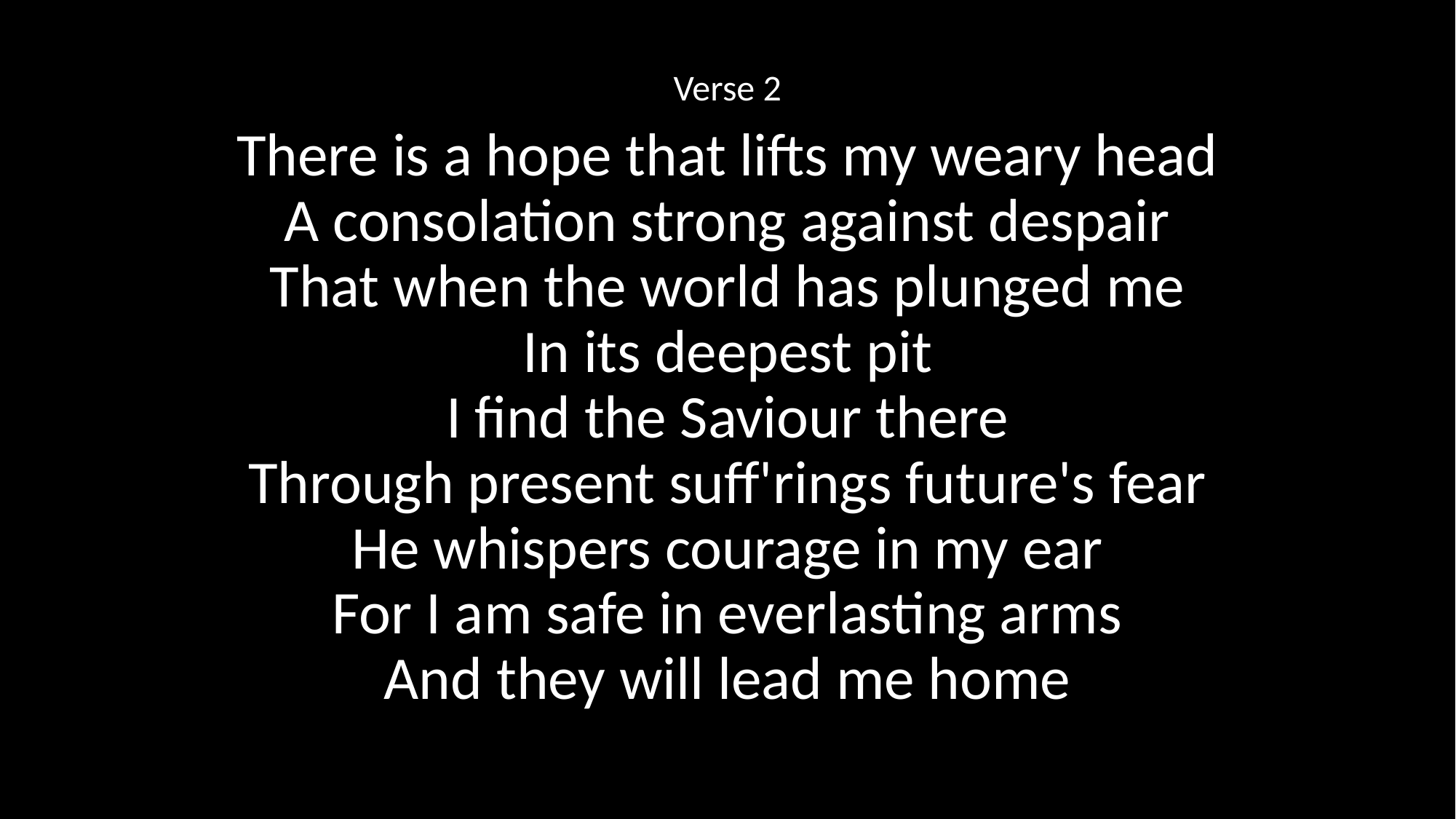

Verse 2
There is a hope that lifts my weary head
A consolation strong against despair
That when the world has plunged me
In its deepest pit
I find the Saviour there
Through present suff'rings future's fear
He whispers courage in my ear
For I am safe in everlasting arms
And they will lead me home